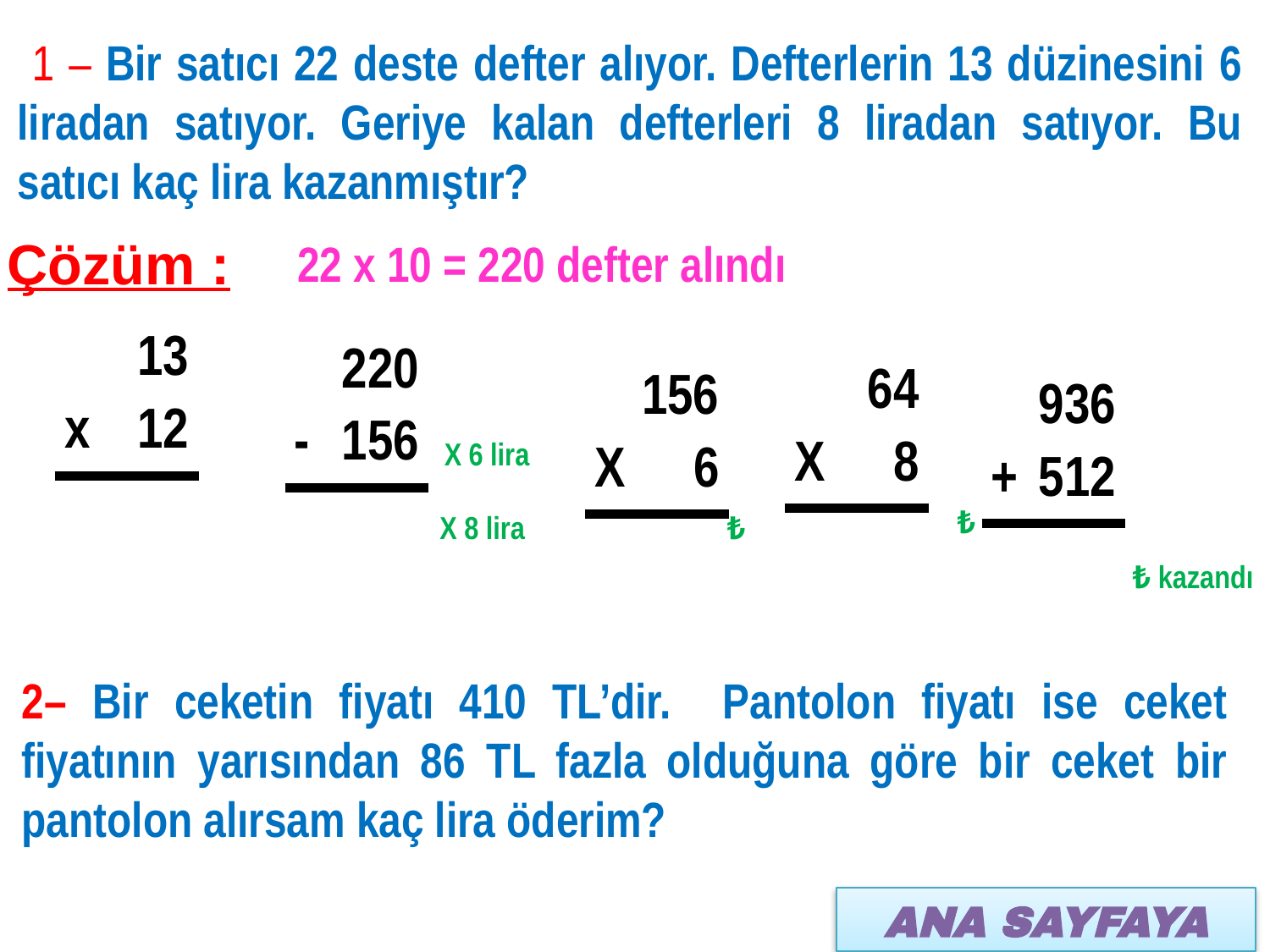

1 – Bir satıcı 22 deste defter alıyor. Defterlerin 13 düzinesini 6 liradan satıyor. Geriye kalan defterleri 8 liradan satıyor. Bu satıcı kaç lira kazanmıştır?
Çözüm :
22 x 10 = 220 defter alındı
|  | 13 |
| --- | --- |
| x | 12 |
|  | 220 |
| --- | --- |
| - | 156 |
|  | 64 |
| --- | --- |
| X | 8 |
|  | 156 |
| --- | --- |
| X | 6 |
|  | 936 |
| --- | --- |
| + | 512 |
X 6 lira
₺
₺
X 8 lira
₺ kazandı
2– Bir ceketin fiyatı 410 TL’dir.  Pantolon fiyatı ise ceket fiyatının yarısından 86 TL fazla olduğuna göre bir ceket bir pantolon alırsam kaç lira öderim?
ANA SAYFAYA